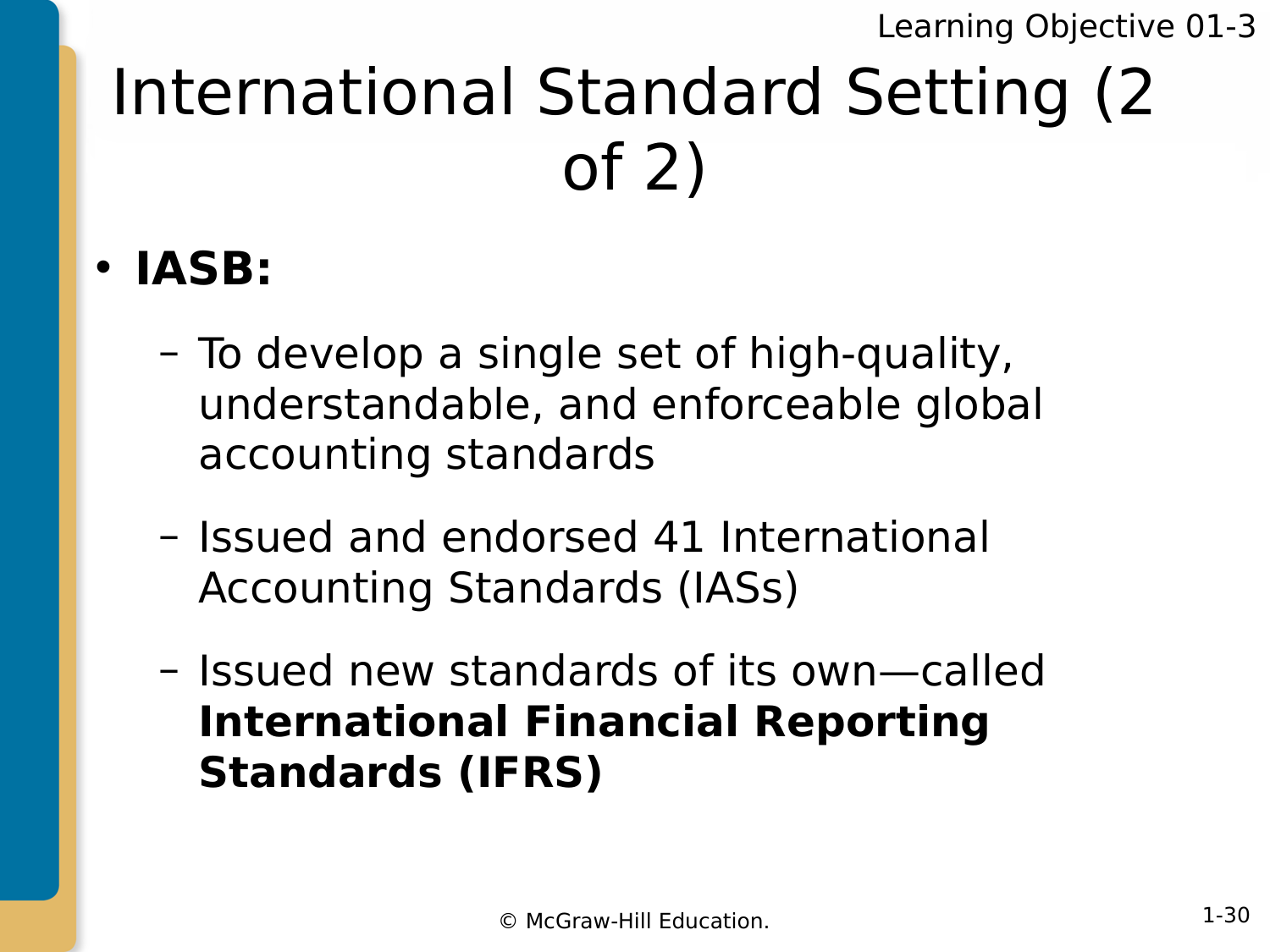

Learning Objective 01-3
# International Standard Setting (2 of 2)
IASB:
To develop a single set of high-quality, understandable, and enforceable global accounting standards
Issued and endorsed 41 International Accounting Standards (IASs)
Issued new standards of its own—called International Financial Reporting Standards (IFRS)